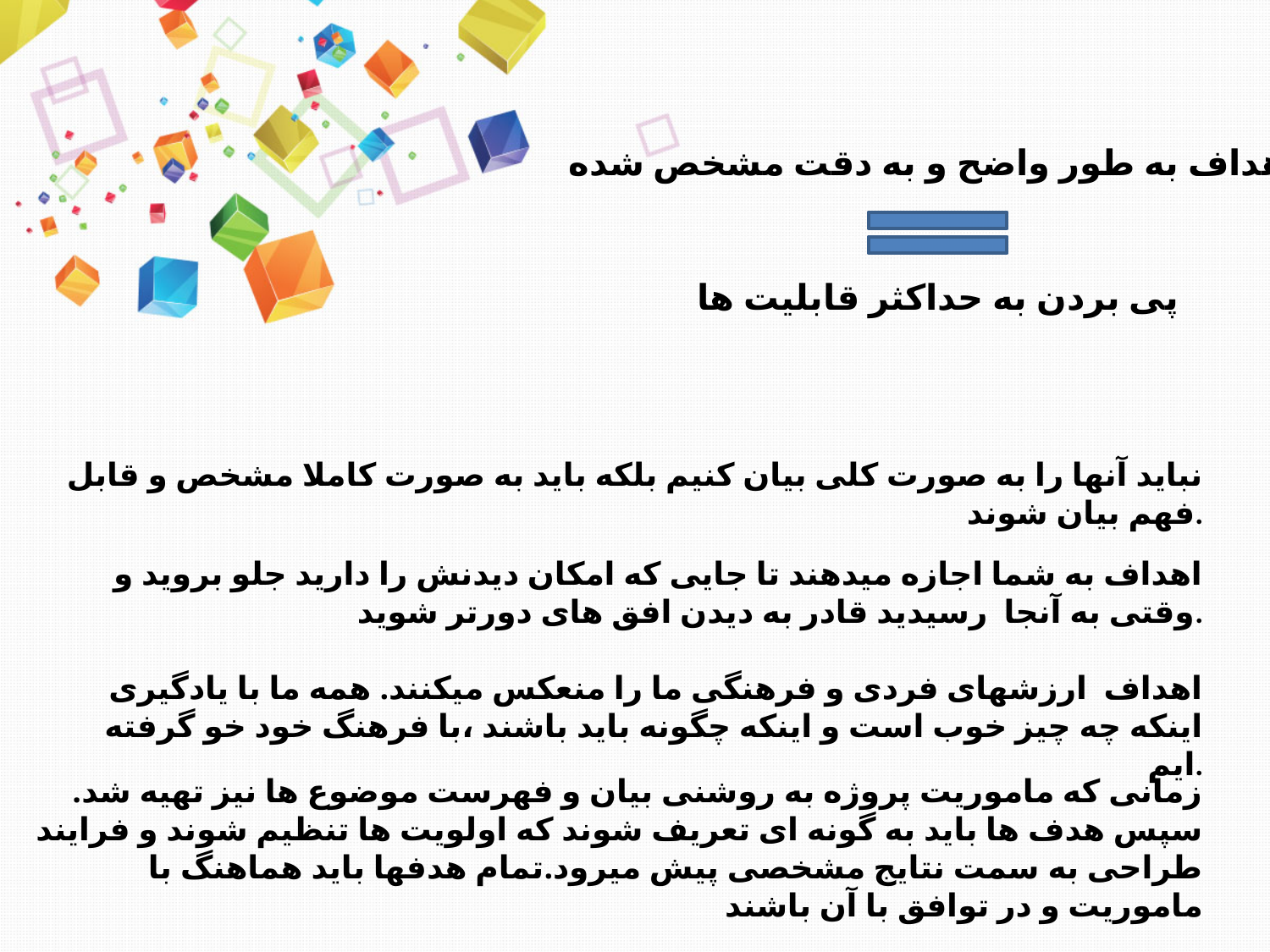

اهداف به طور واضح و به دقت مشخص شده

اهداف به شما اجازه میدهند تا جایی که امکان دیدنش را دارید جلو بروید و وقتی به آنجا  رسیدید قادر به دیدن افق های دورتر شوید.

اهداف  ارزشهای فردی و فرهنگی ما را منعکس میکنند. همه ما با یادگیری اینکه چه چیز خوب است و اینکه چگونه باید باشند ،با فرهنگ خود خو گرفته ایم.
پی بردن به حداکثر قابلیت ها
نباید آنها را به صورت کلی بیان کنیم بلکه باید به صورت کاملا مشخص و قابل فهم بیان شوند.
زمانی که ماموریت پروژه به روشنی بیان و فهرست موضوع ها نیز تهیه شد. سپس هدف ها باید به گونه ای تعریف شوند که اولویت ها تنظیم شوند و فرایند طراحی به سمت نتایج مشخصی پیش میرود.تمام هدفها باید هماهنگ با ماموریت و در توافق با آن باشند